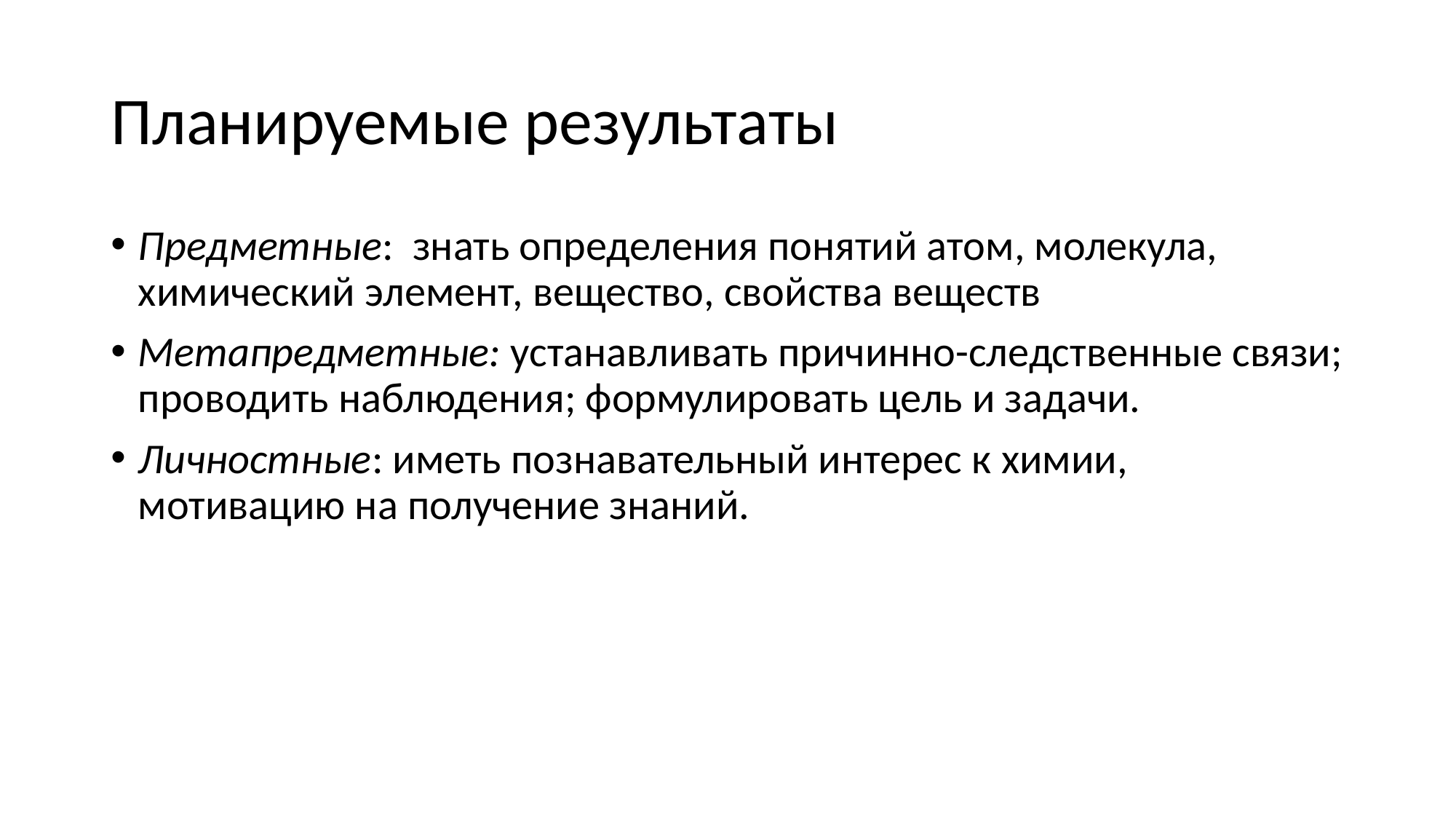

# Планируемые результаты
Предметные:  знать определения понятий атом, молекула, химический элемент, вещество, свойства веществ
Метапредметные: устанавливать причинно-следственные связи; проводить наблюдения; формулировать цель и задачи.
Личностные: иметь познавательный интерес к химии, мотивацию на получение знаний.